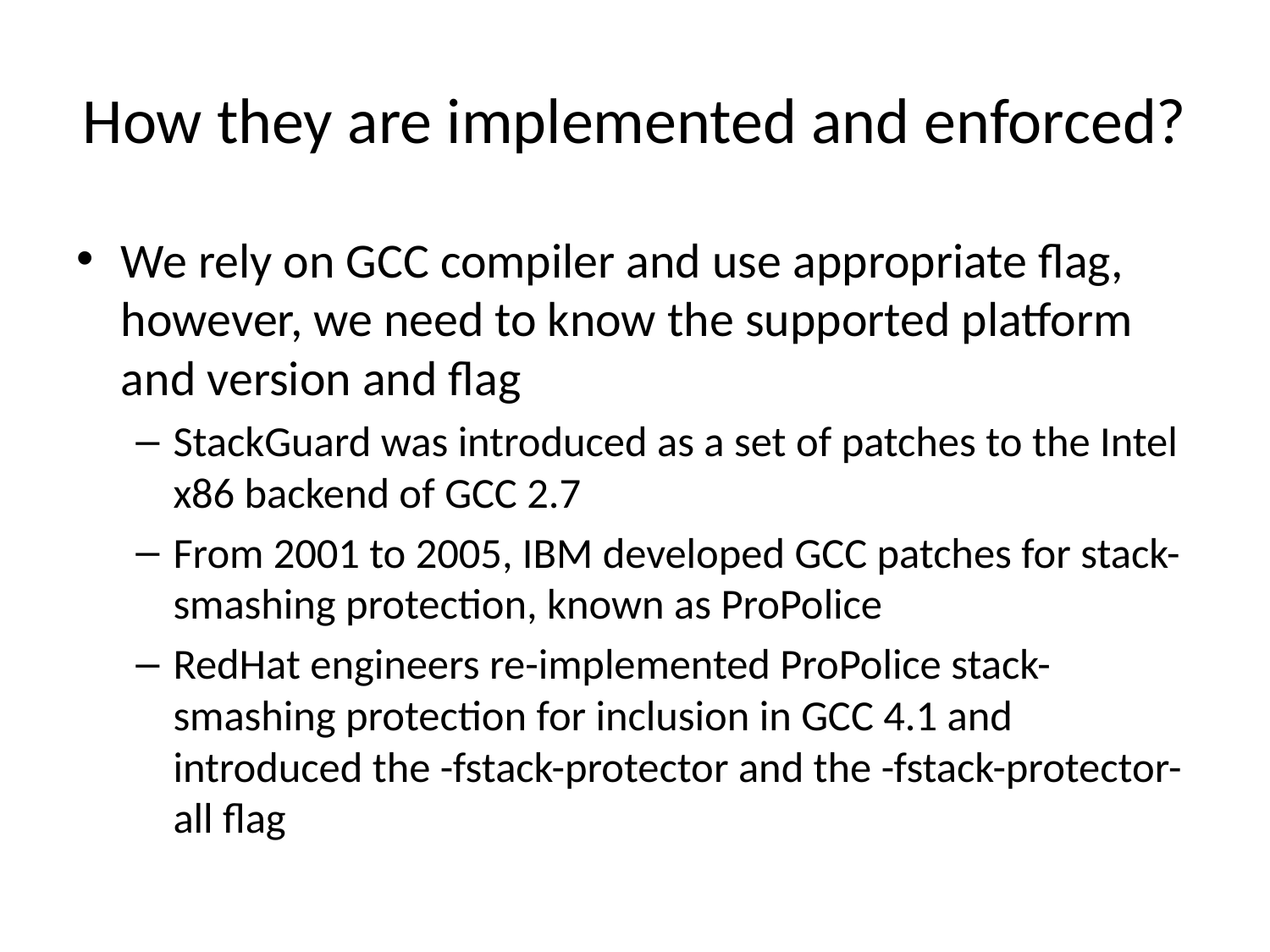

# How they are implemented and enforced?
We rely on GCC compiler and use appropriate flag, however, we need to know the supported platform and version and flag
StackGuard was introduced as a set of patches to the Intel x86 backend of GCC 2.7
From 2001 to 2005, IBM developed GCC patches for stack-smashing protection, known as ProPolice
RedHat engineers re-implemented ProPolice stack-smashing protection for inclusion in GCC 4.1 and introduced the -fstack-protector and the -fstack-protector-all flag